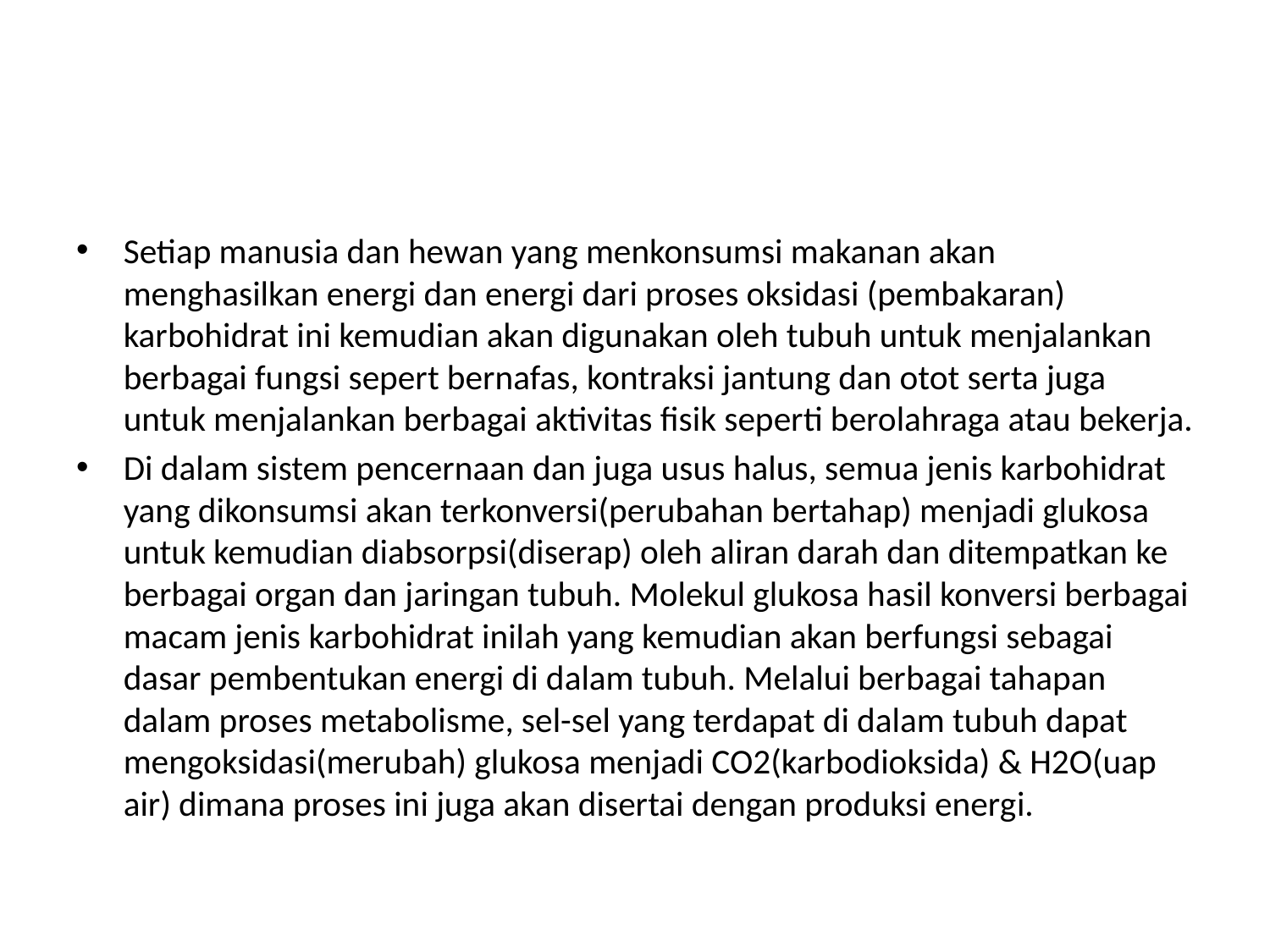

#
Setiap manusia dan hewan yang menkonsumsi makanan akan menghasilkan energi dan energi dari proses oksidasi (pembakaran) karbohidrat ini kemudian akan digunakan oleh tubuh untuk menjalankan berbagai fungsi sepert bernafas, kontraksi jantung dan otot serta juga untuk menjalankan berbagai aktivitas fisik seperti berolahraga atau bekerja.
Di dalam sistem pencernaan dan juga usus halus, semua jenis karbohidrat yang dikonsumsi akan terkonversi(perubahan bertahap) menjadi glukosa untuk kemudian diabsorpsi(diserap) oleh aliran darah dan ditempatkan ke berbagai organ dan jaringan tubuh. Molekul glukosa hasil konversi berbagai macam jenis karbohidrat inilah yang kemudian akan berfungsi sebagai dasar pembentukan energi di dalam tubuh. Melalui berbagai tahapan dalam proses metabolisme, sel-sel yang terdapat di dalam tubuh dapat mengoksidasi(merubah) glukosa menjadi CO2(karbodioksida) & H2O(uap air) dimana proses ini juga akan disertai dengan produksi energi.